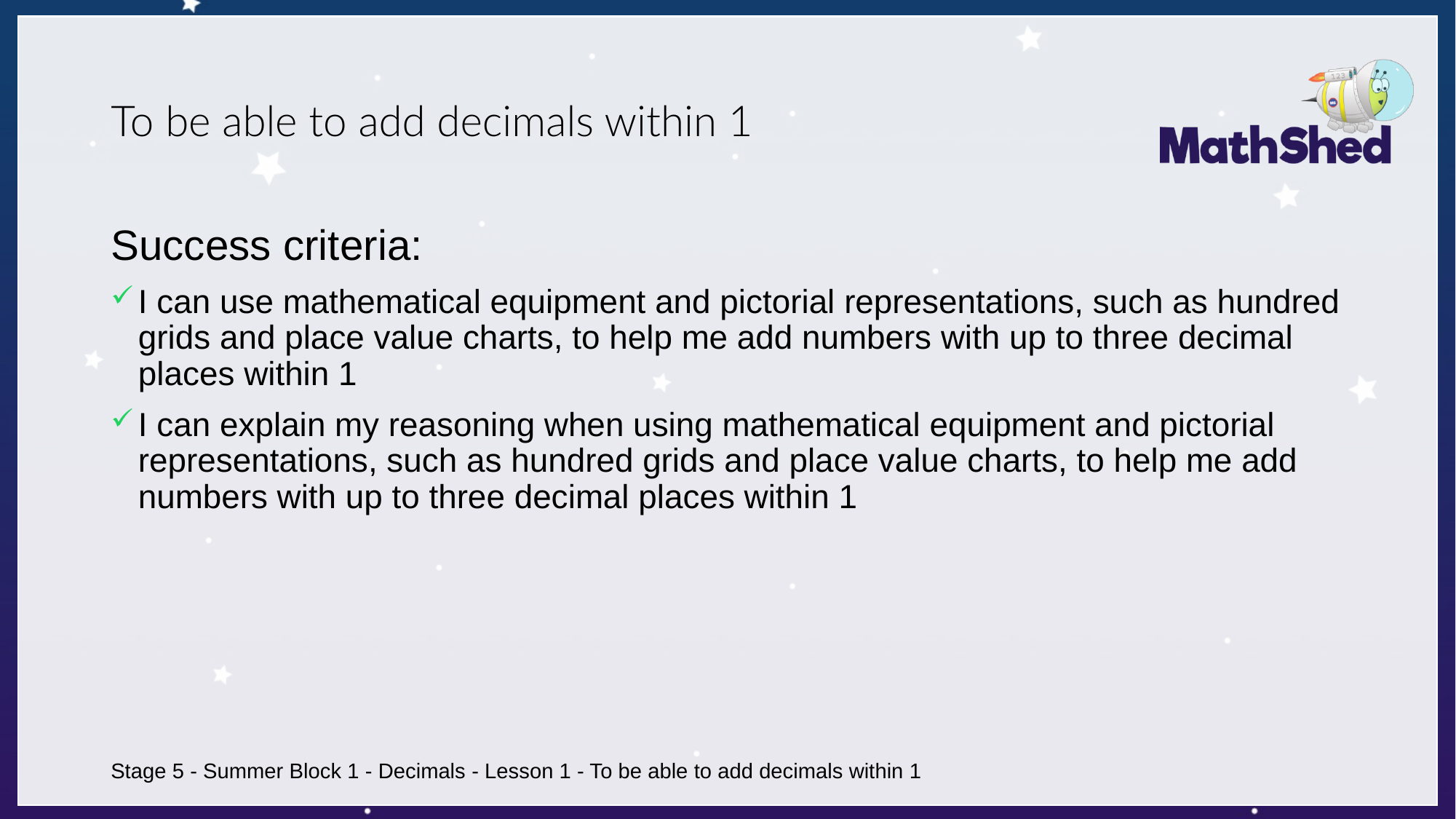

# To be able to add decimals within 1
Success criteria:
I can use mathematical equipment and pictorial representations, such as hundred grids and place value charts, to help me add numbers with up to three decimal places within 1
I can explain my reasoning when using mathematical equipment and pictorial representations, such as hundred grids and place value charts, to help me add numbers with up to three decimal places within 1
Stage 5 - Summer Block 1 - Decimals - Lesson 1 - To be able to add decimals within 1